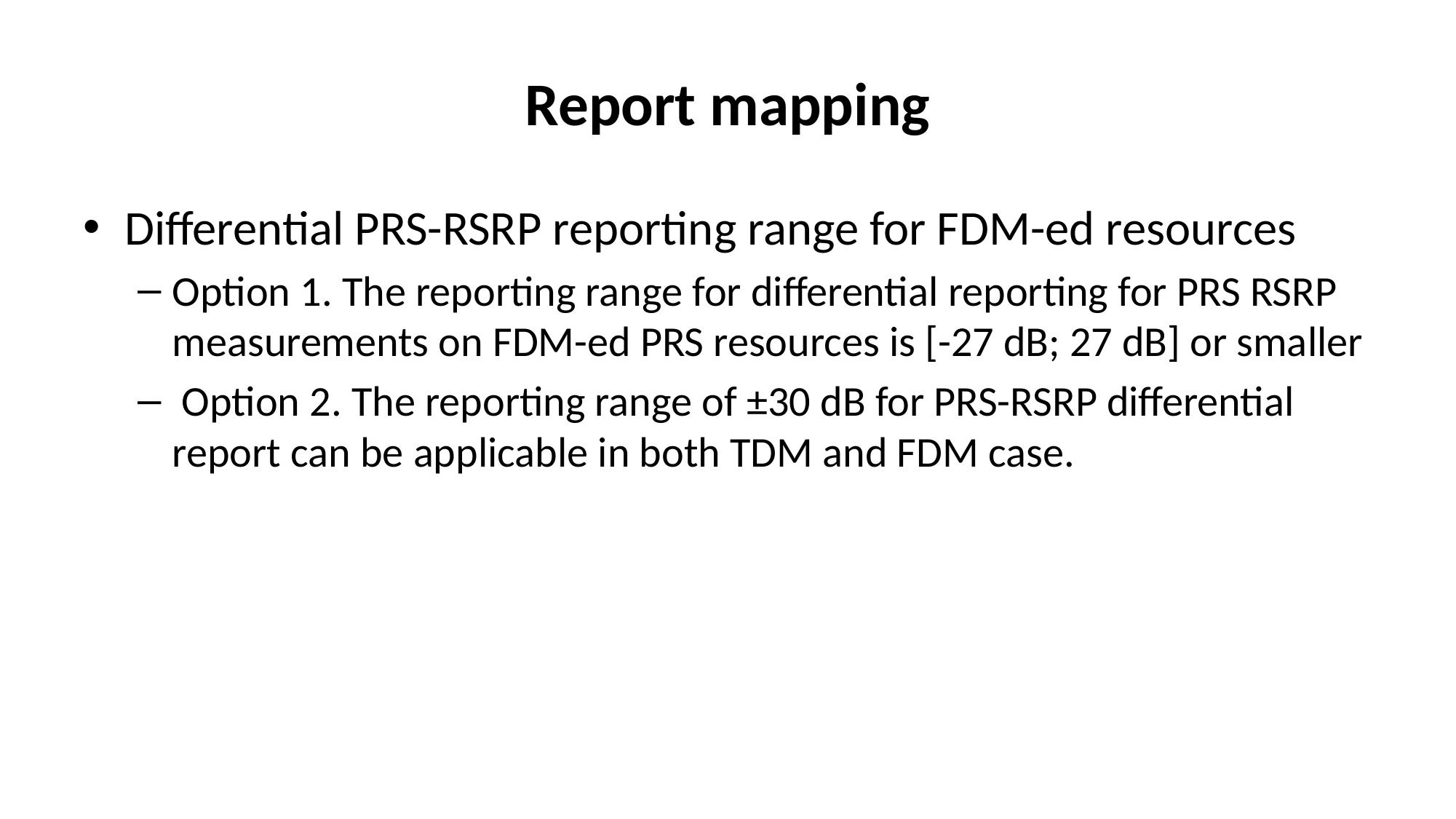

# Report mapping
Differential PRS-RSRP reporting range for FDM-ed resources
Option 1. The reporting range for differential reporting for PRS RSRP measurements on FDM-ed PRS resources is [-27 dB; 27 dB] or smaller
 Option 2. The reporting range of ±30 dB for PRS-RSRP differential report can be applicable in both TDM and FDM case.